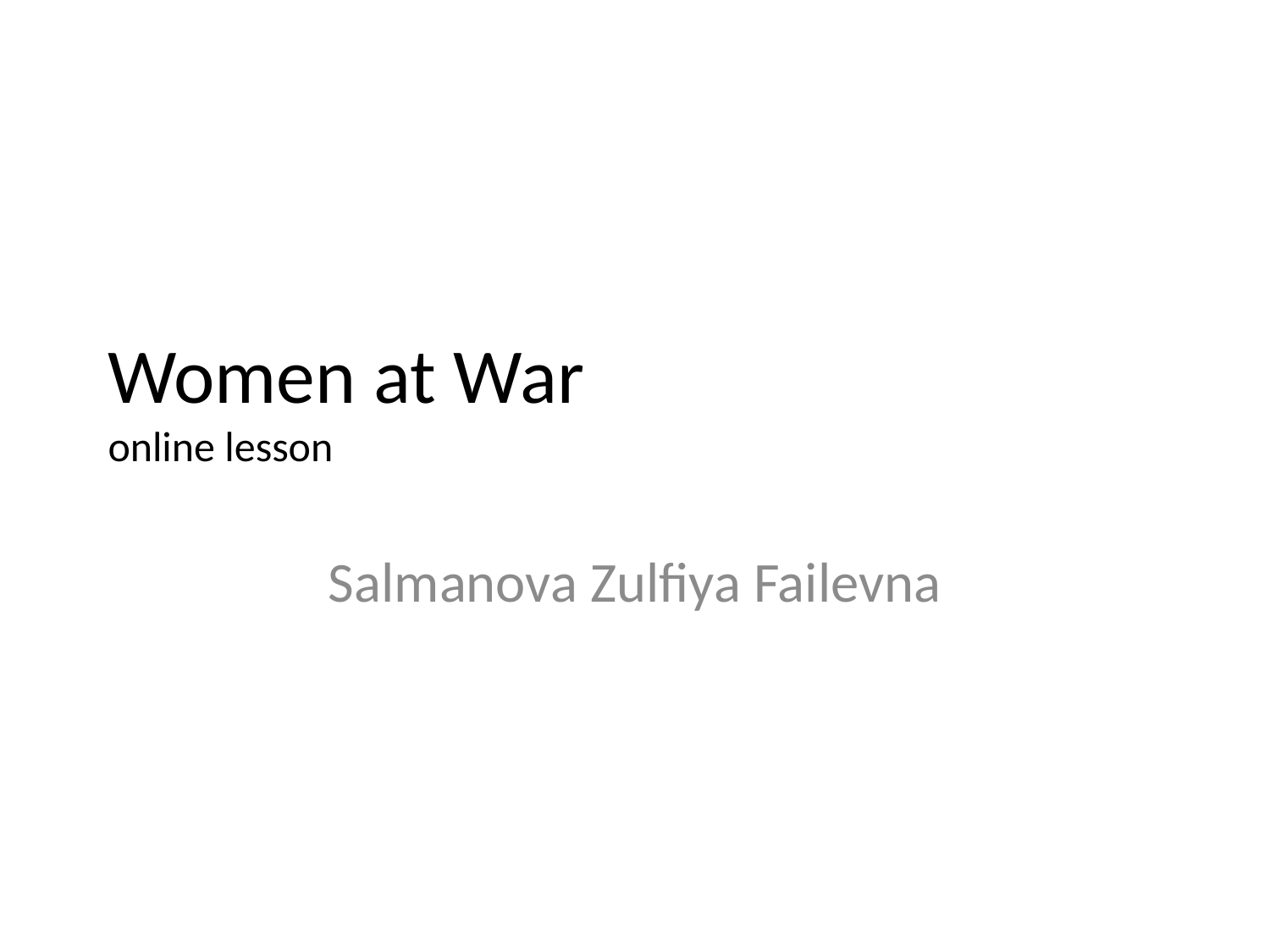

# Women at War online lesson
Salmanova Zulfiya Failevna